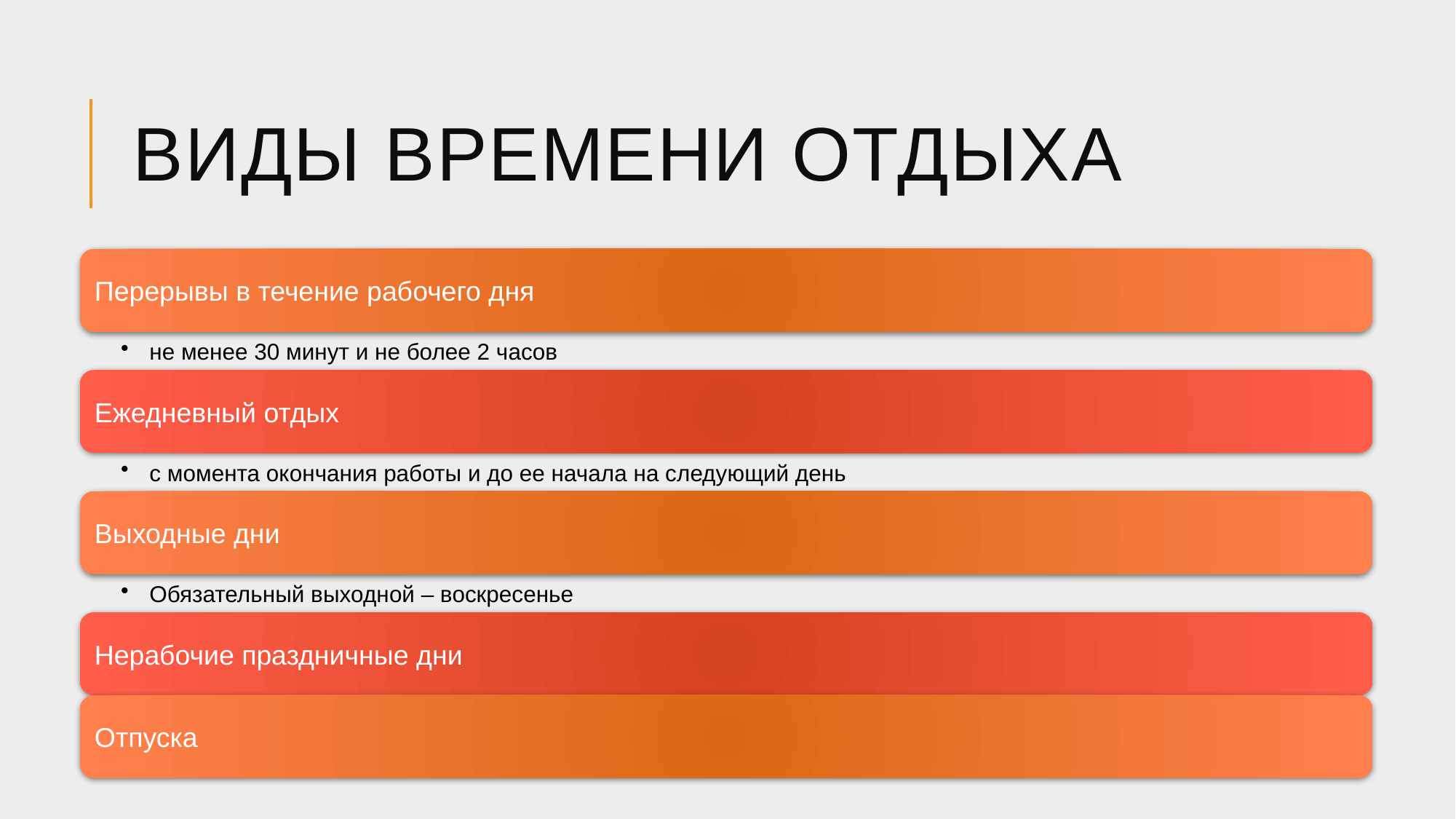

# Виды времени отдыха
Перерывы в течение рабочего дня
не менее 30 минут и не более 2 часов
Ежедневный отдых
с момента окончания работы и до ее начала на следующий день
Выходные дни
Нерабочие праздничные дни
Отпуска
Обязательный выходной – воскресенье